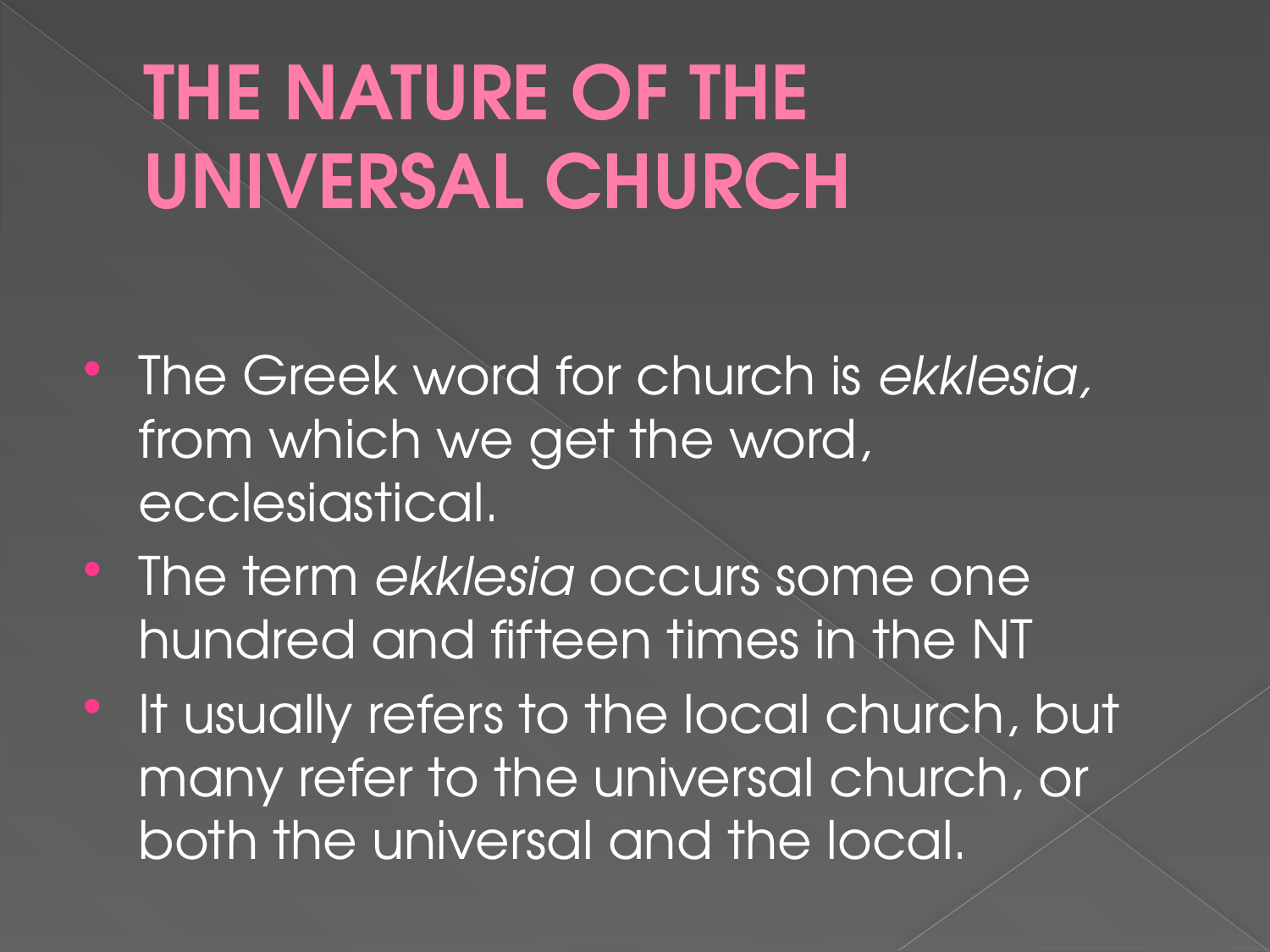

# THE NATURE OF THE UNIVERSAL CHURCH

The Greek word for church is ekklesia, from which we get the word, ecclesiastical.
The term ekklesia occurs some one hundred and fifteen times in the NT
It usually refers to the local church, but many refer to the universal church, or both the universal and the local.